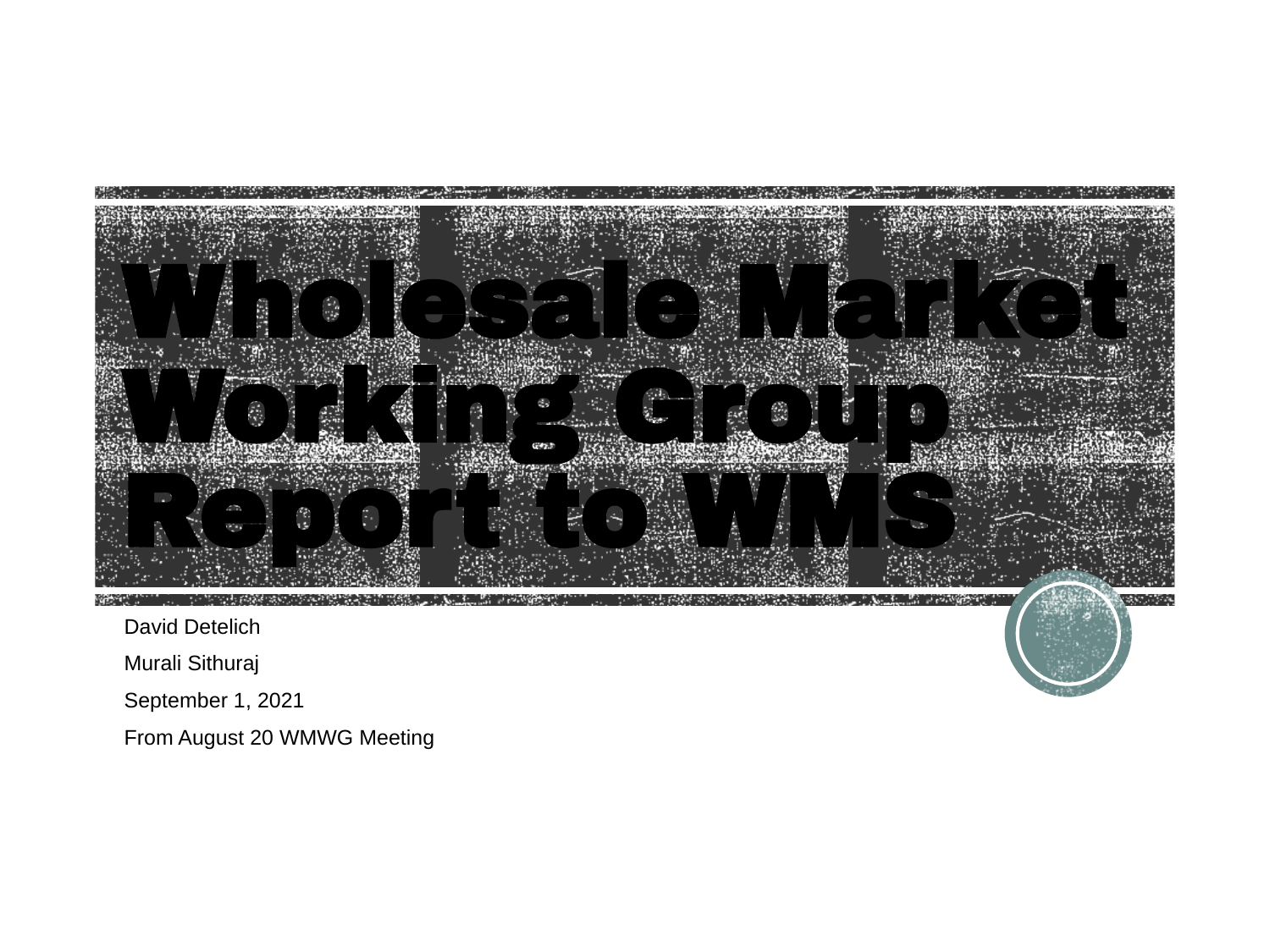

# Wholesale Market Working Group Report to WMS
David Detelich
Murali Sithuraj
September 1, 2021
From August 20 WMWG Meeting